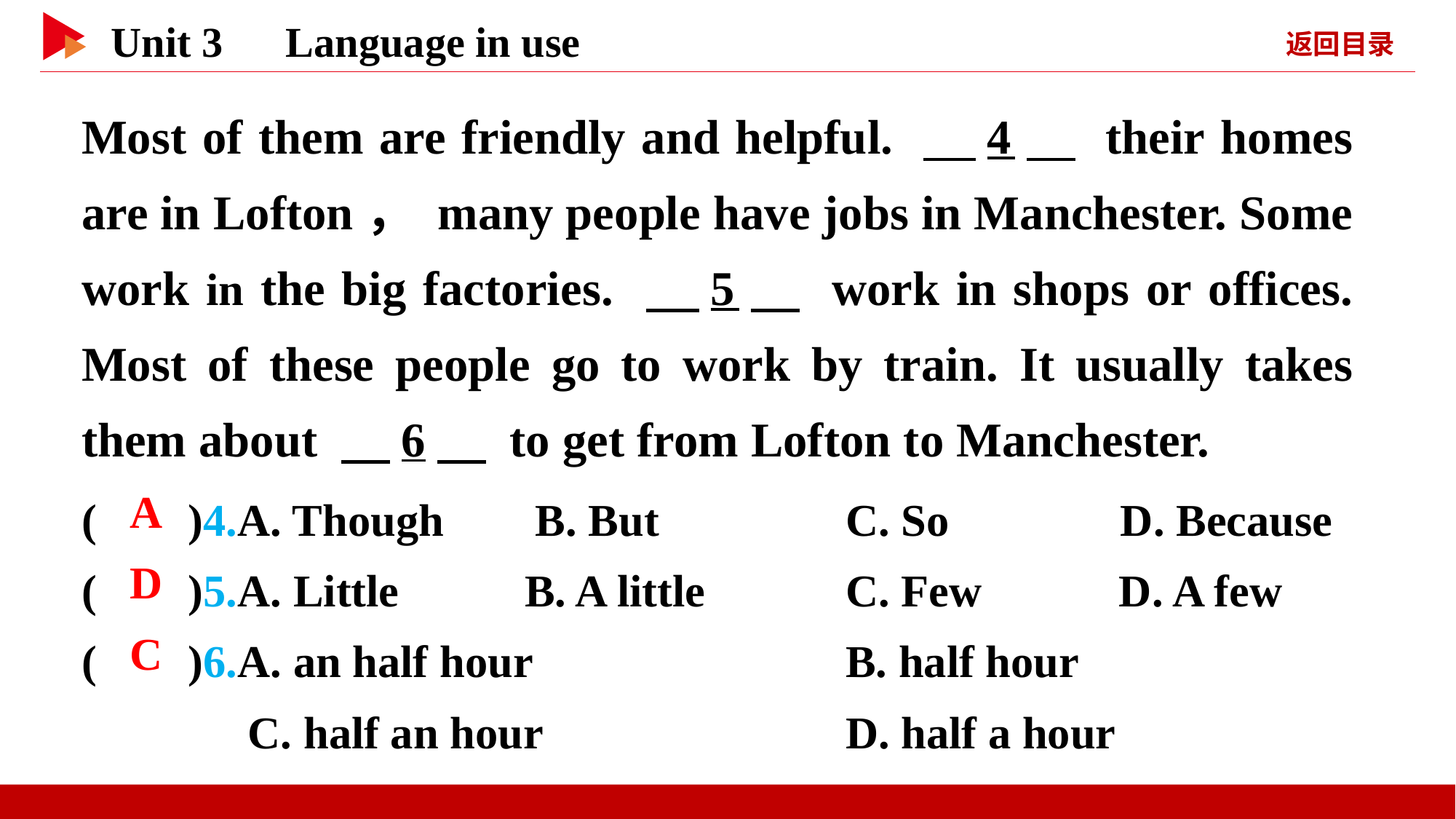

Most of them are friendly and helpful. 　4　 their homes are in Lofton， many people have jobs in Manchester. Some work in the big factories. 　5　 work in shops or offices. Most of these people go to work by train. It usually takes them about 　6　 to get from Lofton to Manchester.
(        )4.A. Though        B. But		C. So               D. Because
(        )5.A. Little           B. A little		C. Few            D. A few
(        )6.A. an half hour   			B. half hour
	     C. half an hour               		D. half a hour
   A
   D
   C